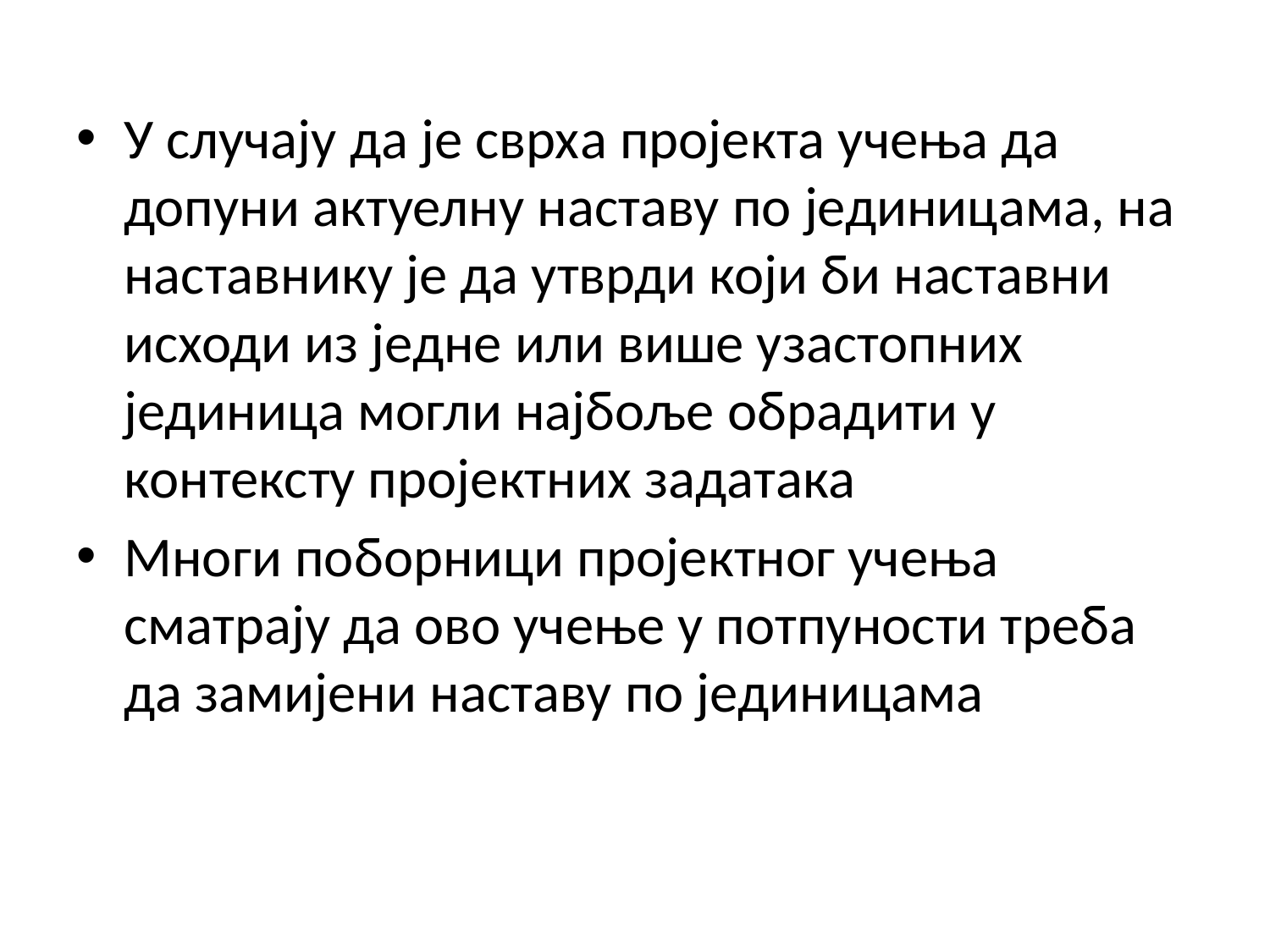

У случају да је сврха пројекта учења да допуни актуелну наставу по јединицама, на наставнику је да утврди који би наставни исходи из једне или више узастопних јединица могли најбоље обрадити у контексту пројектних задатака
Многи поборници пројектног учења сматрају да ово учење у потпуности треба да замијени наставу по јединицама